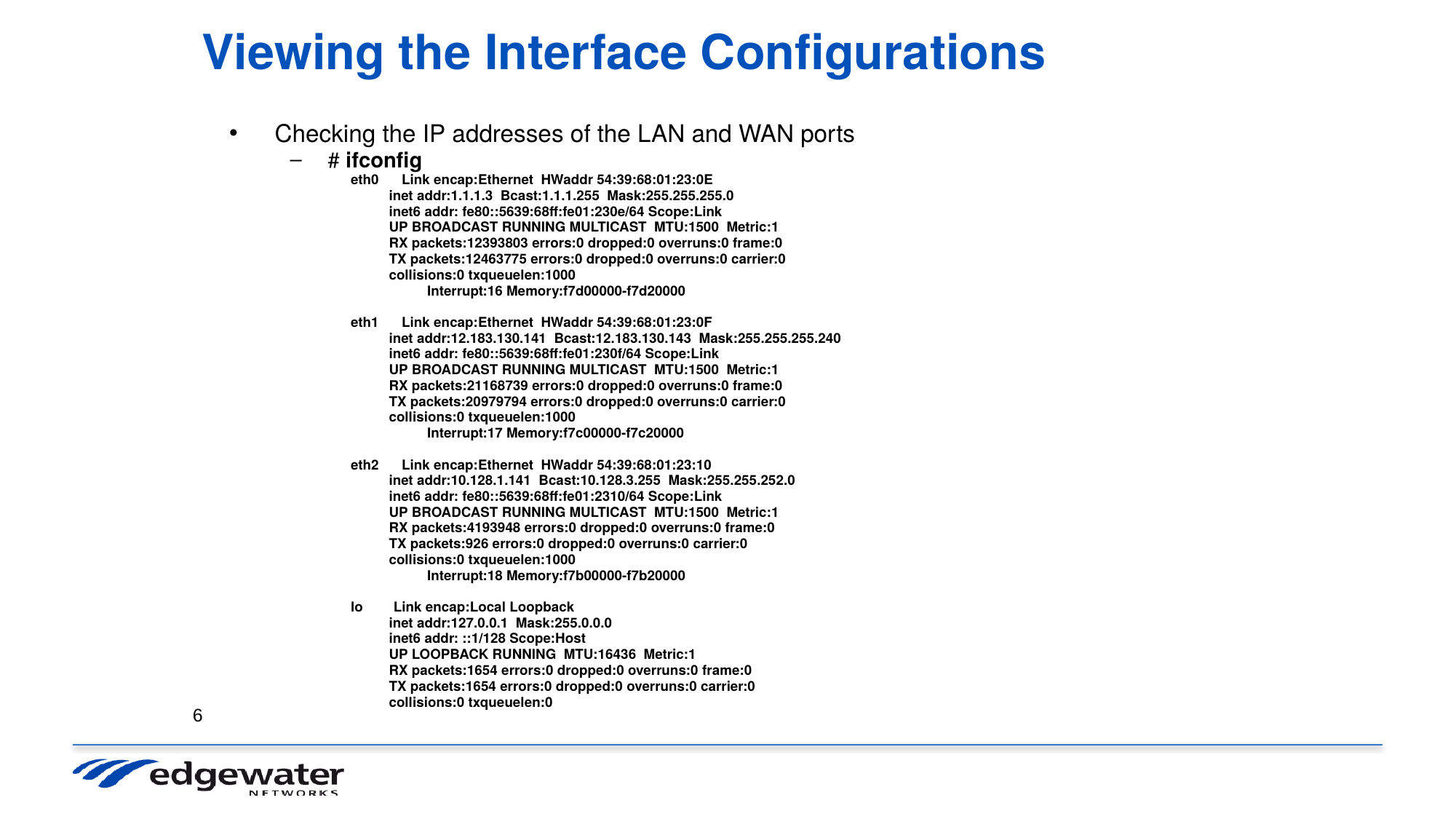

Viewing the Interface Configurations
Checking the IP addresses of the LAN and WAN ports
# ifconfig
eth0      Link encap:Ethernet  HWaddr 54:39:68:01:23:0E
          inet addr:1.1.1.3  Bcast:1.1.1.255  Mask:255.255.255.0
          inet6 addr: fe80::5639:68ff:fe01:230e/64 Scope:Link
          UP BROADCAST RUNNING MULTICAST  MTU:1500  Metric:1
          RX packets:12393803 errors:0 dropped:0 overruns:0 frame:0
          TX packets:12463775 errors:0 dropped:0 overruns:0 carrier:0
          collisions:0 txqueuelen:1000
                    Interrupt:16 Memory:f7d00000-f7d20000

eth1      Link encap:Ethernet  HWaddr 54:39:68:01:23:0F
          inet addr:12.183.130.141  Bcast:12.183.130.143  Mask:255.255.255.240
          inet6 addr: fe80::5639:68ff:fe01:230f/64 Scope:Link
          UP BROADCAST RUNNING MULTICAST  MTU:1500  Metric:1
          RX packets:21168739 errors:0 dropped:0 overruns:0 frame:0
          TX packets:20979794 errors:0 dropped:0 overruns:0 carrier:0
          collisions:0 txqueuelen:1000
                    Interrupt:17 Memory:f7c00000-f7c20000

eth2      Link encap:Ethernet  HWaddr 54:39:68:01:23:10
          inet addr:10.128.1.141  Bcast:10.128.3.255  Mask:255.255.252.0
          inet6 addr: fe80::5639:68ff:fe01:2310/64 Scope:Link
          UP BROADCAST RUNNING MULTICAST  MTU:1500  Metric:1
          RX packets:4193948 errors:0 dropped:0 overruns:0 frame:0
          TX packets:926 errors:0 dropped:0 overruns:0 carrier:0
          collisions:0 txqueuelen:1000
                    Interrupt:18 Memory:f7b00000-f7b20000

lo        Link encap:Local Loopback
          inet addr:127.0.0.1  Mask:255.0.0.0
          inet6 addr: ::1/128 Scope:Host
          UP LOOPBACK RUNNING  MTU:16436  Metric:1
          RX packets:1654 errors:0 dropped:0 overruns:0 frame:0
          TX packets:1654 errors:0 dropped:0 overruns:0 carrier:0
          collisions:0 txqueuelen:0

6